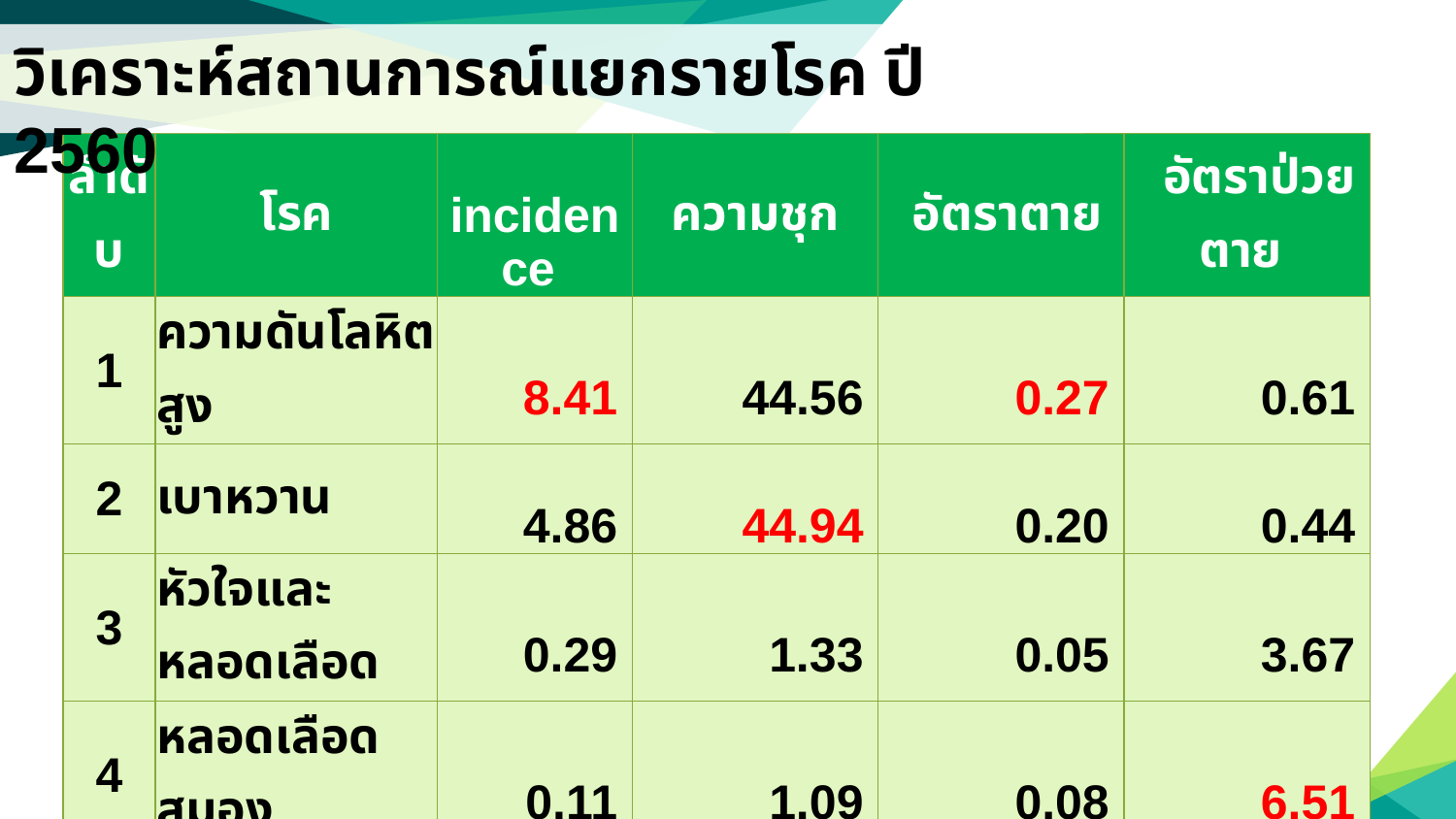

วิเคราะห์สถานการณ์แยกรายโรค ปี 2560
| ลำดับ | โรค | incidence | ความชุก | อัตราตาย | อัตราป่วยตาย |
| --- | --- | --- | --- | --- | --- |
| 1 | ความดันโลหิตสูง | 8.41 | 44.56 | 0.27 | 0.61 |
| 2 | เบาหวาน | 4.86 | 44.94 | 0.20 | 0.44 |
| 3 | หัวใจและหลอดเลือด | 0.29 | 1.33 | 0.05 | 3.67 |
| 4 | หลอดเลือดสมอง | 0.11 | 1.09 | 0.08 | 6.51 |
| 5 | ปอดอุดกั้นเรื้อรัง | 0.40 | 4.00 | 0.17 | 4.08 |
| 6 | อาหารเป็นพิษ | 0.17 | 1.62 | 0.00 | 0.00 |
| 7 | อุบัติเหตุ | 2.65 | 13.57 | 0.13 | 0.95 |
| 8 | ไข้หวัดใหญ่ | 1.22 | 7.55 | 0.00 | 0.00 |
| 9 | โรคไตเรื้อรัง | 0.86 | 5.28 | 0.02 | 0.43 |
| 10 | ไข้เลือดออก | 0.05 | 1.91 | 0.00 | 0.00 |